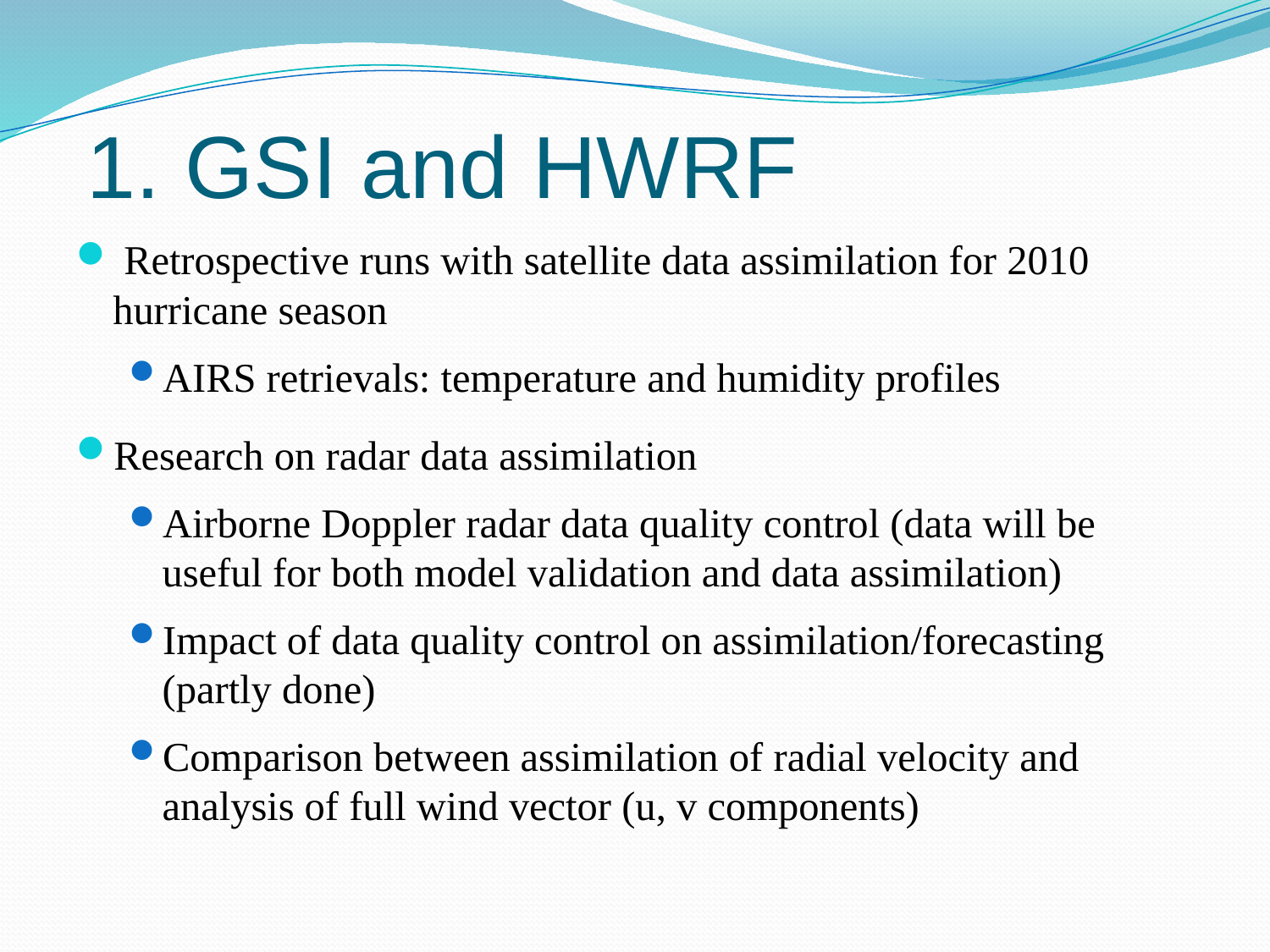

# 1. GSI and HWRF
 Retrospective runs with satellite data assimilation for 2010 hurricane season
AIRS retrievals: temperature and humidity profiles
Research on radar data assimilation
Airborne Doppler radar data quality control (data will be useful for both model validation and data assimilation)
Impact of data quality control on assimilation/forecasting (partly done)
Comparison between assimilation of radial velocity and analysis of full wind vector (u, v components)